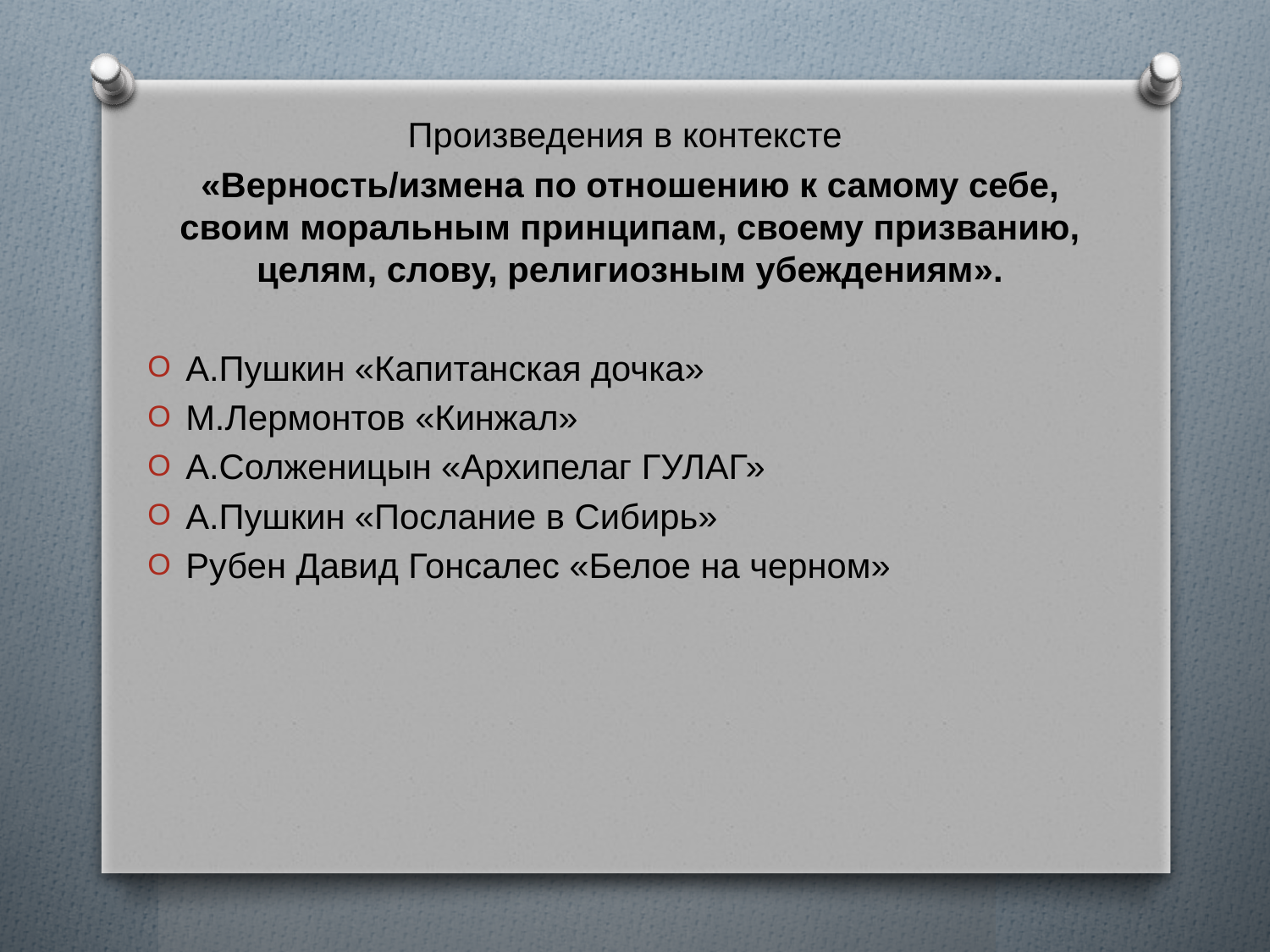

Произведения в контексте
«Верность/измена по отношению к самому себе, своим моральным принципам, своему призванию, целям, слову, религиозным убеждениям».

А.Пушкин «Капитанская дочка»
М.Лермонтов «Кинжал»
А.Солженицын «Архипелаг ГУЛАГ»
А.Пушкин «Послание в Сибирь»
Рубен Давид Гонсалес «Белое на черном»

#